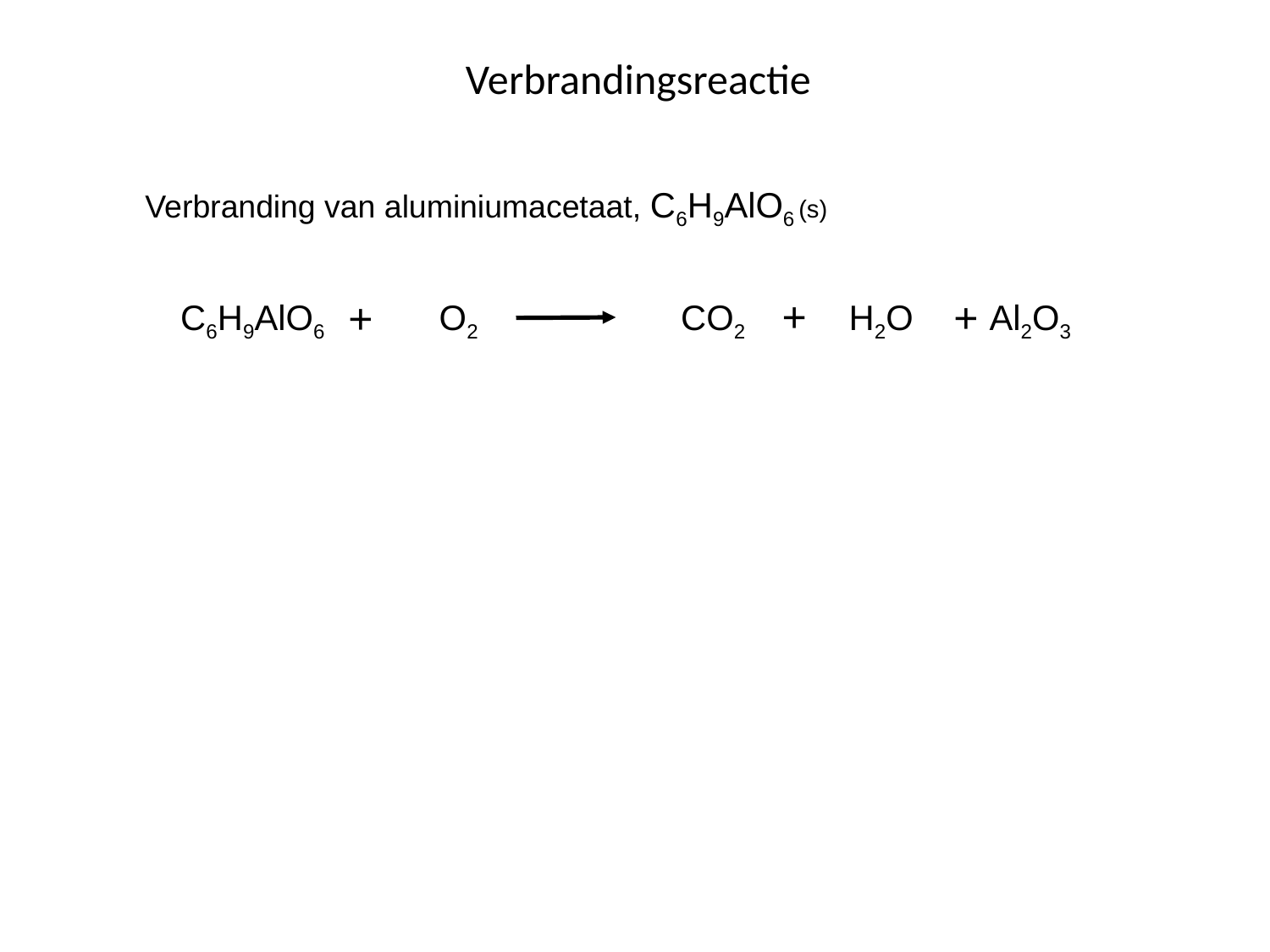

Verbrandingsreactie
Verbranding van aluminiumacetaat, C6H9AlO6 (s)

  2 2 C6H9AlO6         12 O2               12 CO2       9 H2O        Al2O3

+
+

+